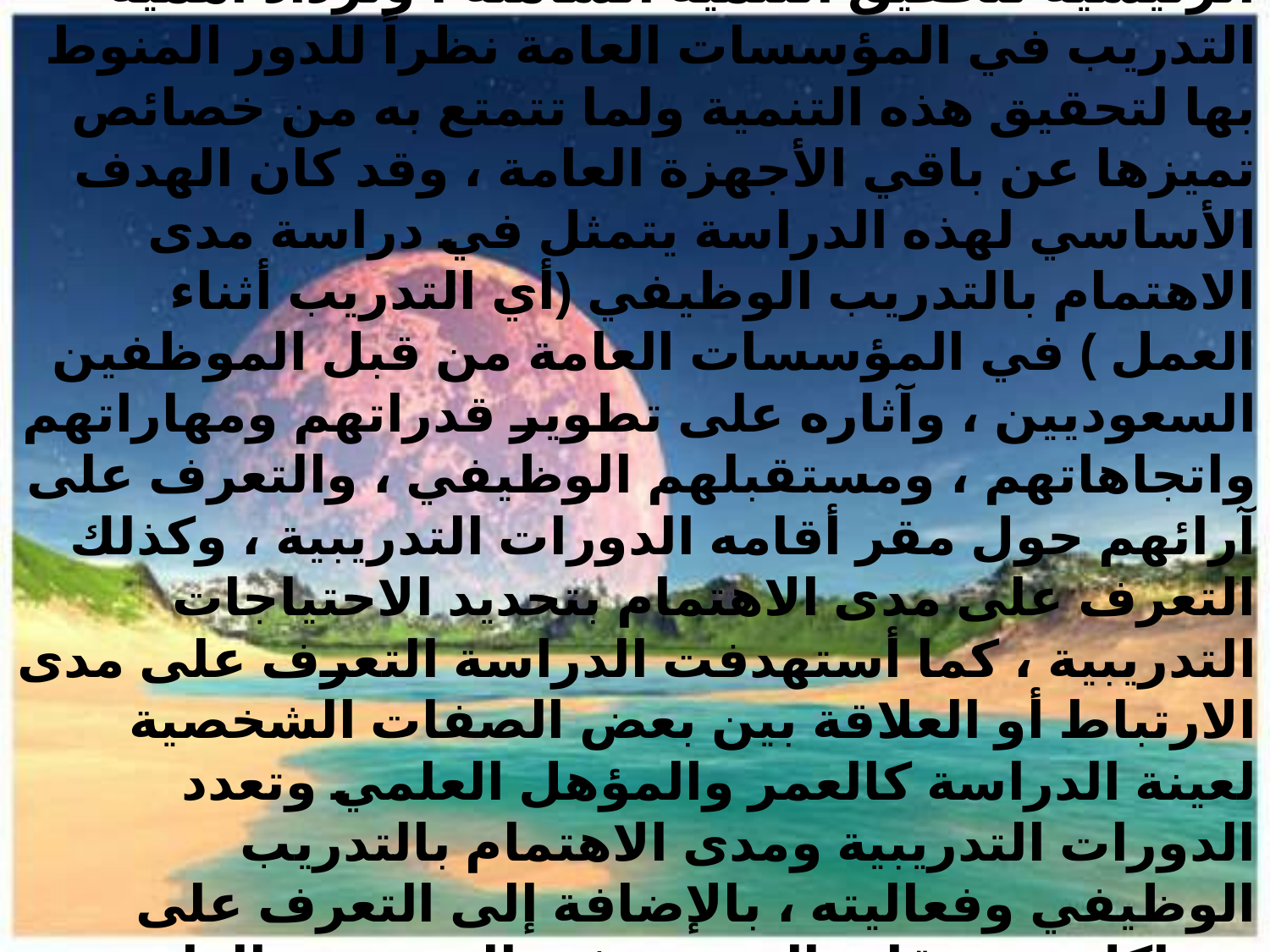

يعتبر التدريب أحد العناصر الرئيسية اللازمة لتحقيق التنمية الإدارية التي تعتبر من أهم المتطلبات الرئيسية لتحقيق التنمية الشاملة ، وتزداد أهمية التدريب في المؤسسات العامة نظراً للدور المنوط بها لتحقيق هذه التنمية ولما تتمتع به من خصائص تميزها عن باقي الأجهزة العامة ، وقد كان الهدف الأساسي لهذه الدراسة يتمثل في دراسة مدى الاهتمام بالتدريب الوظيفي (أي التدريب أثناء العمل ) في المؤسسات العامة من قبل الموظفين السعوديين ، وآثاره على تطوير قدراتهم ومهاراتهم واتجاهاتهم ، ومستقبلهم الوظيفي ، والتعرف على آرائهم حول مقر أقامه الدورات التدريبية ، وكذلك التعرف على مدى الاهتمام بتحديد الاحتياجات التدريبية ، كما أستهدفت الدراسة التعرف على مدى الارتباط أو العلاقة بين بعض الصفات الشخصية لعينة الدراسة كالعمر والمؤهل العلمي وتعدد الدورات التدريبية ومدى الاهتمام بالتدريب الوظيفي وفعاليته ، بالإضافة إلى التعرف على مشاكل ومعوقات التدريب في المؤسسة العامة .
وقد تمثل مجتمع الدراسة في الموظفين السعوديين العاملين في المؤسسات العامة بمدينة الرياض وعددها (23) مؤسسة عامة